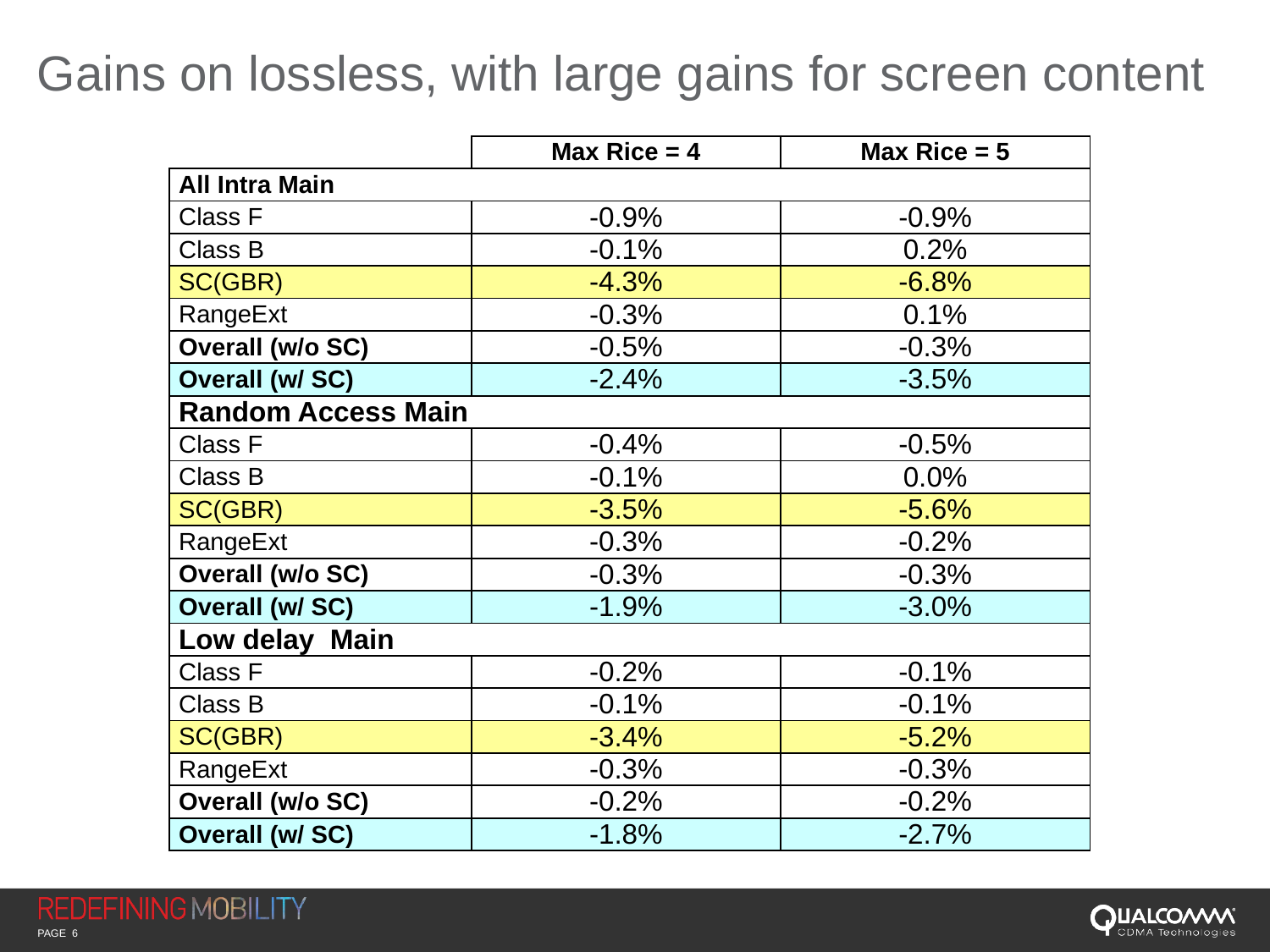

# Gains on lossless, with large gains for screen content

|  | Max Rice = 4 | Max Rice = 5 |
| --- | --- | --- |
| All Intra Main |  |  |
| Class F | -0.9% | -0.9% |
| Class B | -0.1% | 0.2% |
| SC(GBR) | -4.3% | -6.8% |
| RangeExt | -0.3% | 0.1% |
| Overall (w/o SC) | -0.5% | -0.3% |
| Overall (w/ SC) | -2.4% | -3.5% |
| Random Access Main |  |  |
| Class F | -0.4% | -0.5% |
| Class B | -0.1% | 0.0% |
| SC(GBR) | -3.5% | -5.6% |
| RangeExt | -0.3% | -0.2% |
| Overall (w/o SC) | -0.3% | -0.3% |
| Overall (w/ SC) | -1.9% | -3.0% |
| Low delay Main |  |  |
| Class F | -0.2% | -0.1% |
| Class B | -0.1% | -0.1% |
| SC(GBR) | -3.4% | -5.2% |
| RangeExt | -0.3% | -0.3% |
| Overall (w/o SC) | -0.2% | -0.2% |
| Overall (w/ SC) | -1.8% | -2.7% |